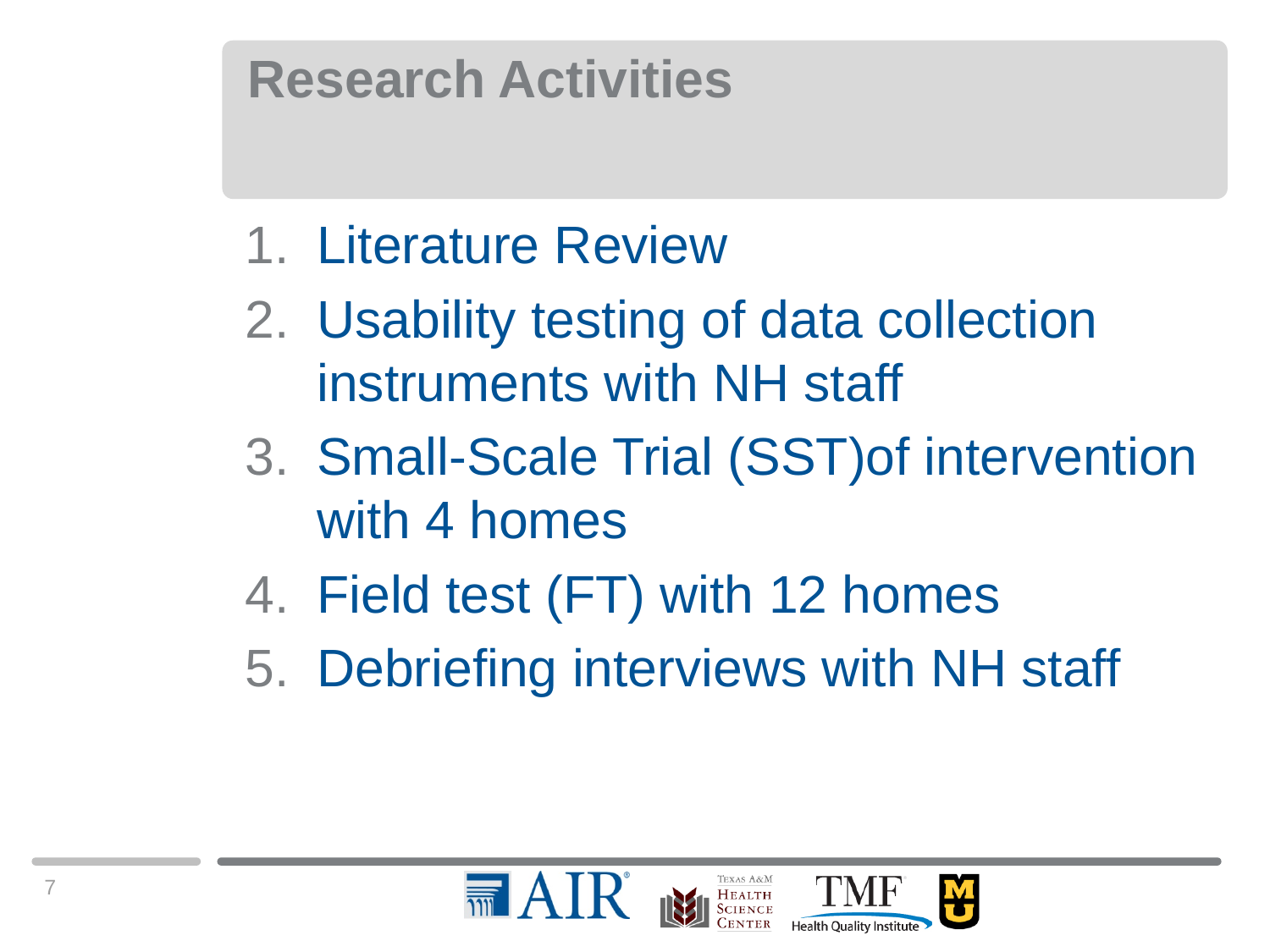

# Research Activities
Literature Review
Usability testing of data collection instruments with NH staff
Small-Scale Trial (SST)of intervention with 4 homes
Field test (FT) with 12 homes
Debriefing interviews with NH staff